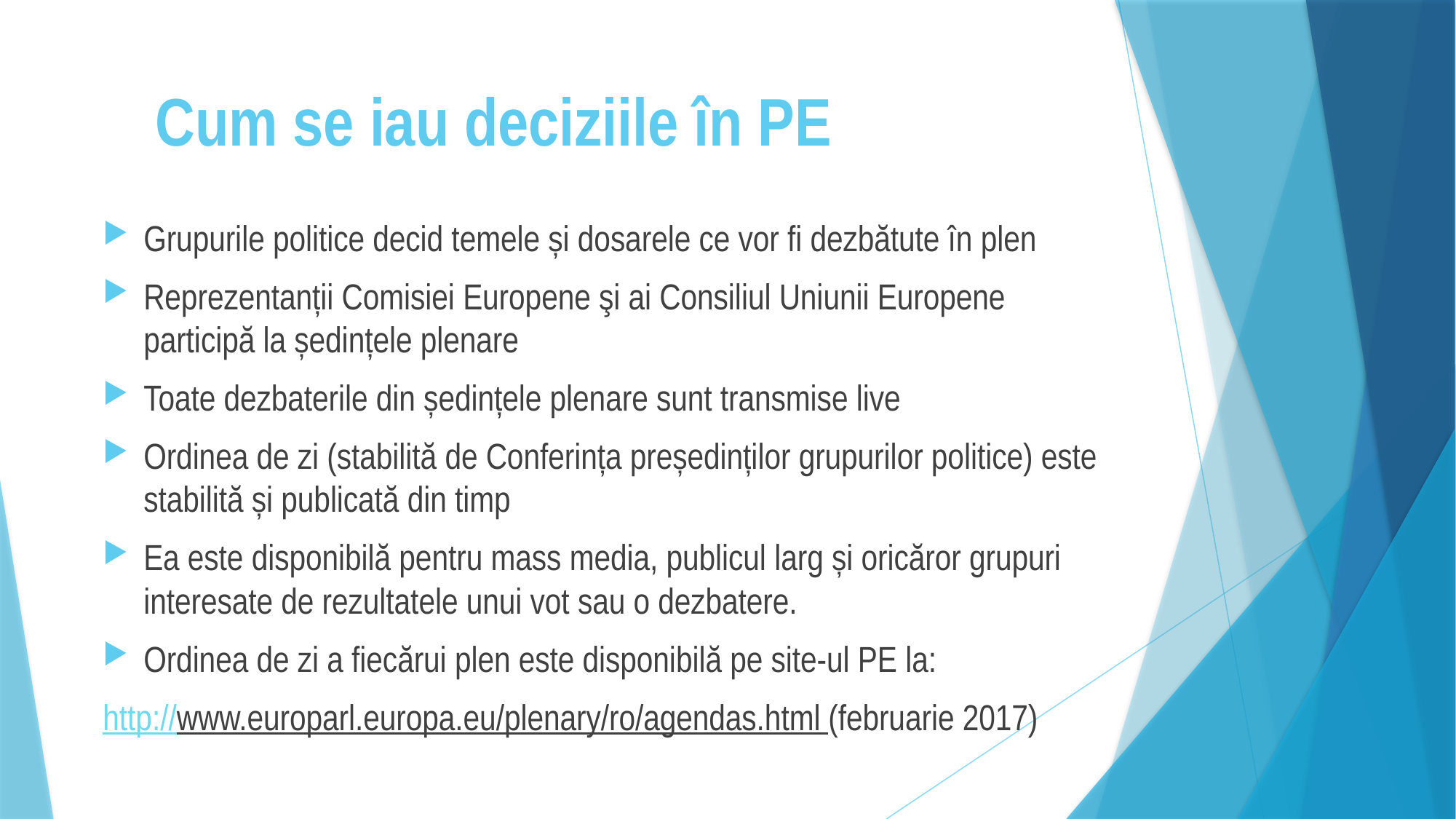

# Cum se iau deciziile în PE
Grupurile politice decid temele și dosarele ce vor fi dezbătute în plen
Reprezentanții Comisiei Europene şi ai Consiliul Uniunii Europene participă la ședințele plenare
Toate dezbaterile din ședințele plenare sunt transmise live
Ordinea de zi (stabilită de Conferința președinților grupurilor politice) este stabilită și publicată din timp
Ea este disponibilă pentru mass media, publicul larg și oricăror grupuri interesate de rezultatele unui vot sau o dezbatere.
Ordinea de zi a fiecărui plen este disponibilă pe site-ul PE la:
http://www.europarl.europa.eu/plenary/ro/agendas.html (februarie 2017)